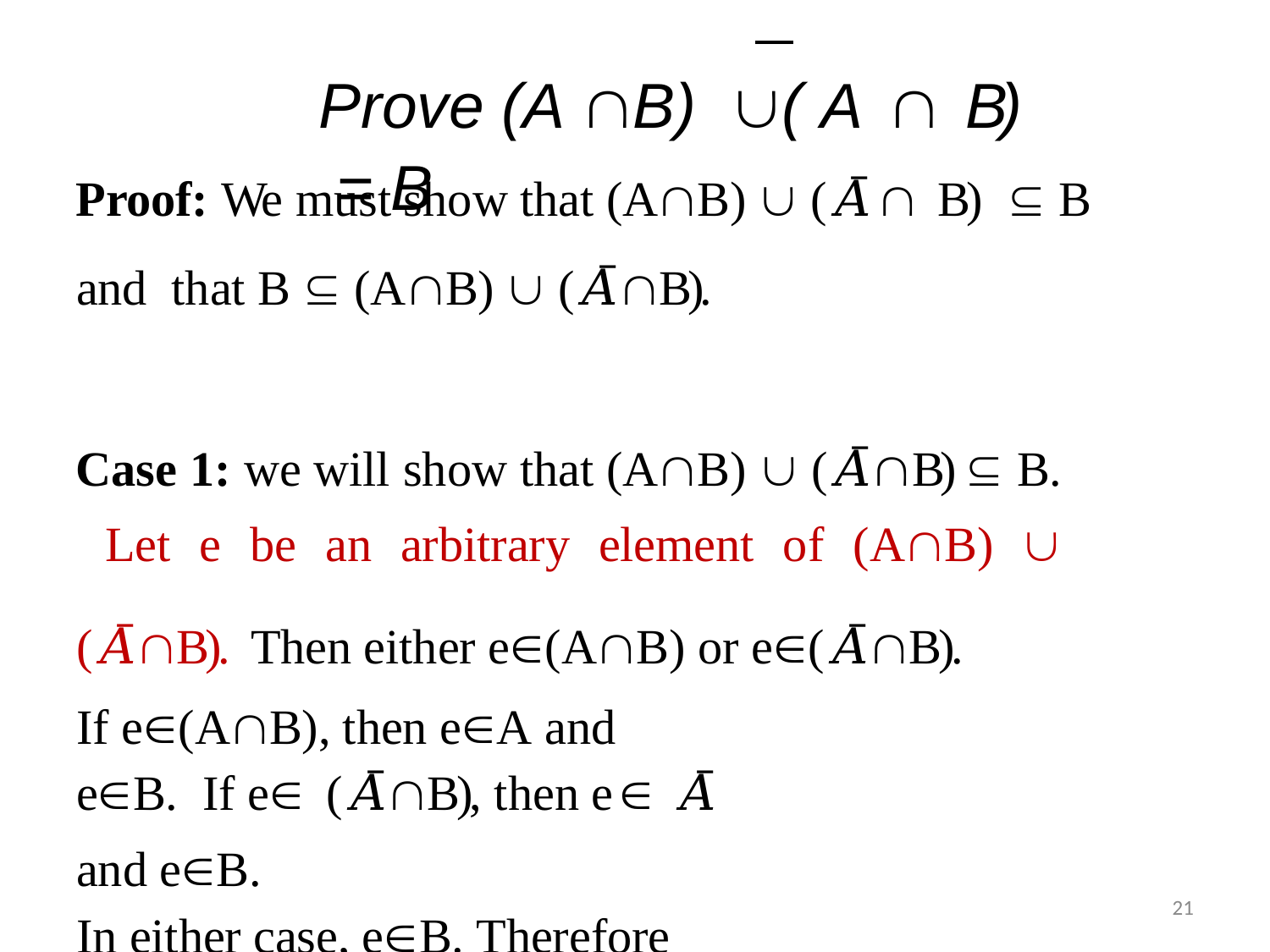

# Prove (A ∩B)  ∪(  A  ∩ B)  = B

Proof: We must show that (A∩B) ∪ (𝐴̅ ∩ B)  ⊆ B and  that B ⊆ (A∩B) ∪ (𝐴̅∩B).

Case 1: we will show that (A∩B) ∪ (𝐴̅∩B) ⊆ B.  Let e be an arbitrary element of (A∩B) ∪ (𝐴̅∩B).  Then either e∈(A∩B) or e∈(𝐴̅∩B).
If e∈(A∩B), then e∈A and e∈B.  If e∈ (𝐴̅∩B), then e ∈ 𝐴̅  and e∈B.
In either case, e∈B. Therefore (A∩B) ∪ (𝐴̅∩B) ⊆ B.
21